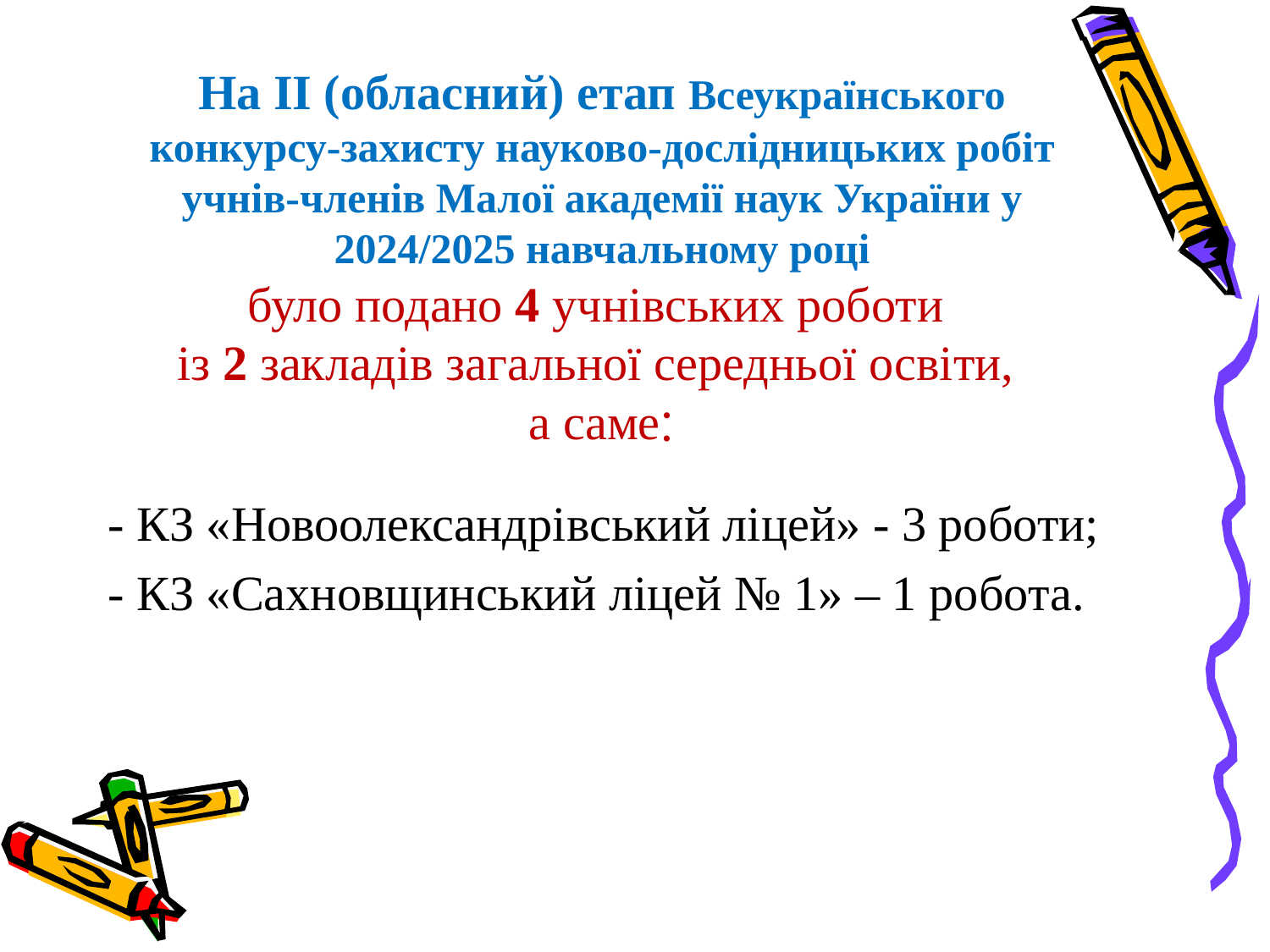

# На ІІ (обласний) етап Всеукраїнського конкурсу-захисту науково-дослідницьких робіт учнів-членів Малої академії наук України у 2024/2025 навчальному році було подано 4 учнівських роботи із 2 закладів загальної середньої освіти, а саме:

- КЗ «Новоолександрівський ліцей» - 3 роботи;
- КЗ «Сахновщинський ліцей № 1» – 1 робота.